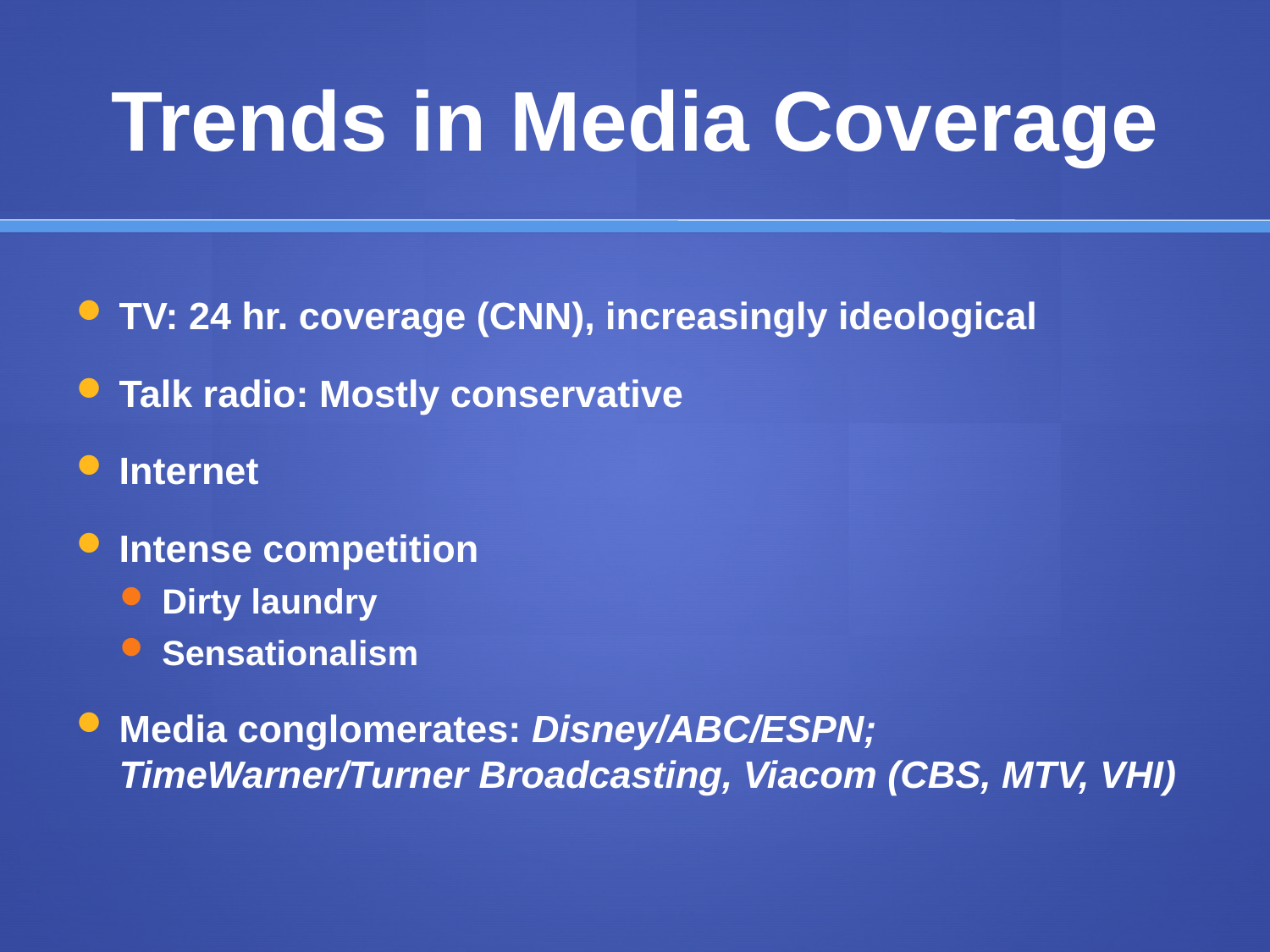

# Trends in Media Coverage
TV: 24 hr. coverage (CNN), increasingly ideological
Talk radio: Mostly conservative
Internet
Intense competition
Dirty laundry
Sensationalism
Media conglomerates: Disney/ABC/ESPN; TimeWarner/Turner Broadcasting, Viacom (CBS, MTV, VHI)